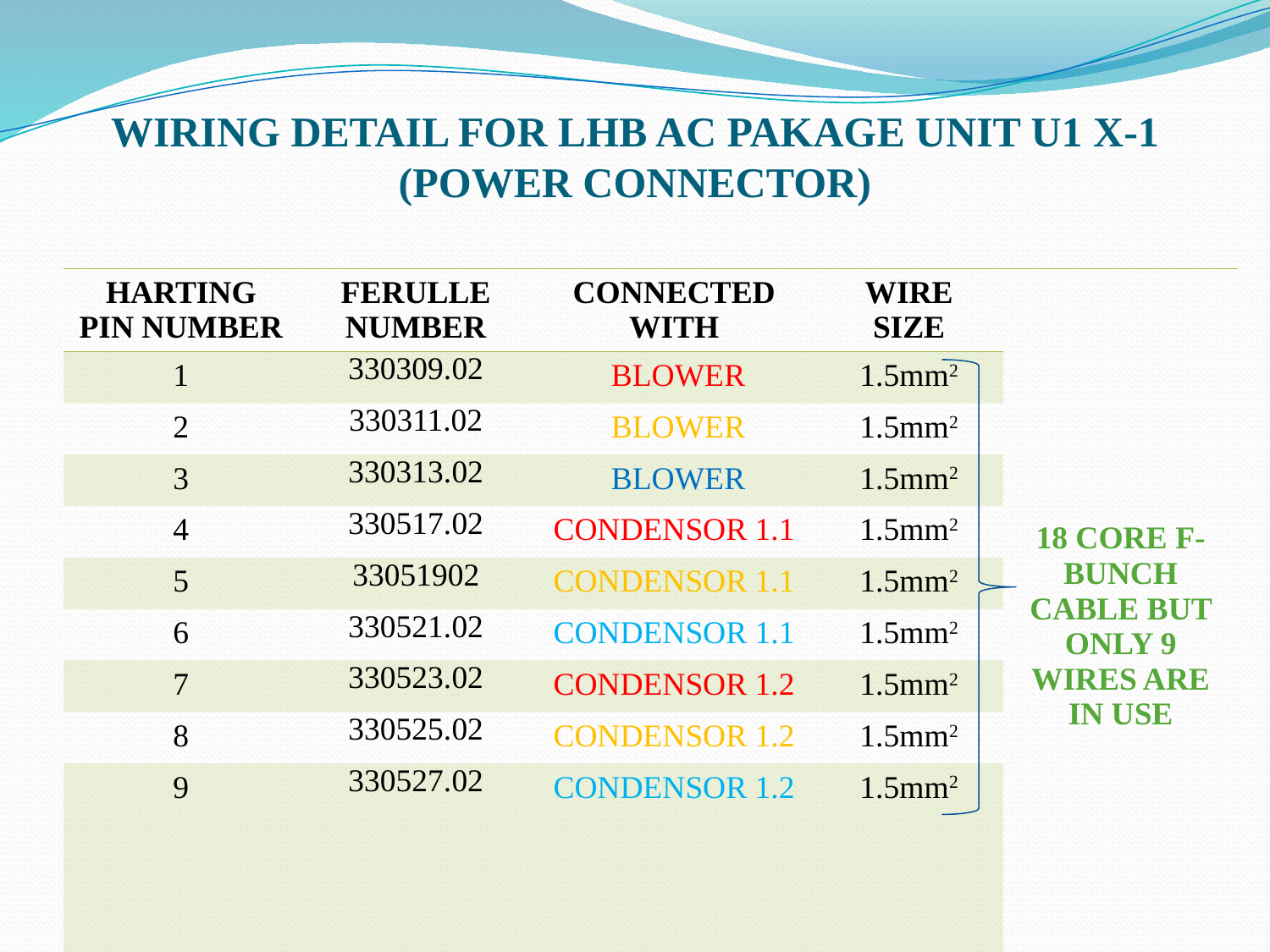

# WIRING DETAIL FOR LHB AC PAKAGE UNIT U1 X-1 (POWER CONNECTOR)
| HARTING PIN NUMBER | FERULLE NUMBER | CONNECTED WITH | WIRE SIZE | 18 CORE F-BUNCH CABLE BUT ONLY 9 WIRES ARE IN USE |
| --- | --- | --- | --- | --- |
| 1 | 330309.02 | BLOWER | 1.5mm2 |  |
| 2 | 330311.02 | BLOWER | 1.5mm2 |  |
| 3 | 330313.02 | BLOWER | 1.5mm2 |  |
| 4 | 330517.02 | CONDENSOR 1.1 | 1.5mm2 |  |
| 5 | 33051902 | CONDENSOR 1.1 | 1.5mm2 |  |
| 6 | 330521.02 | CONDENSOR 1.1 | 1.5mm2 |  |
| 7 | 330523.02 | CONDENSOR 1.2 | 1.5mm2 |  |
| 8 | 330525.02 | CONDENSOR 1.2 | 1.5mm2 |  |
| 9 | 330527.02 | CONDENSOR 1.2 | 1.5mm2 |  |